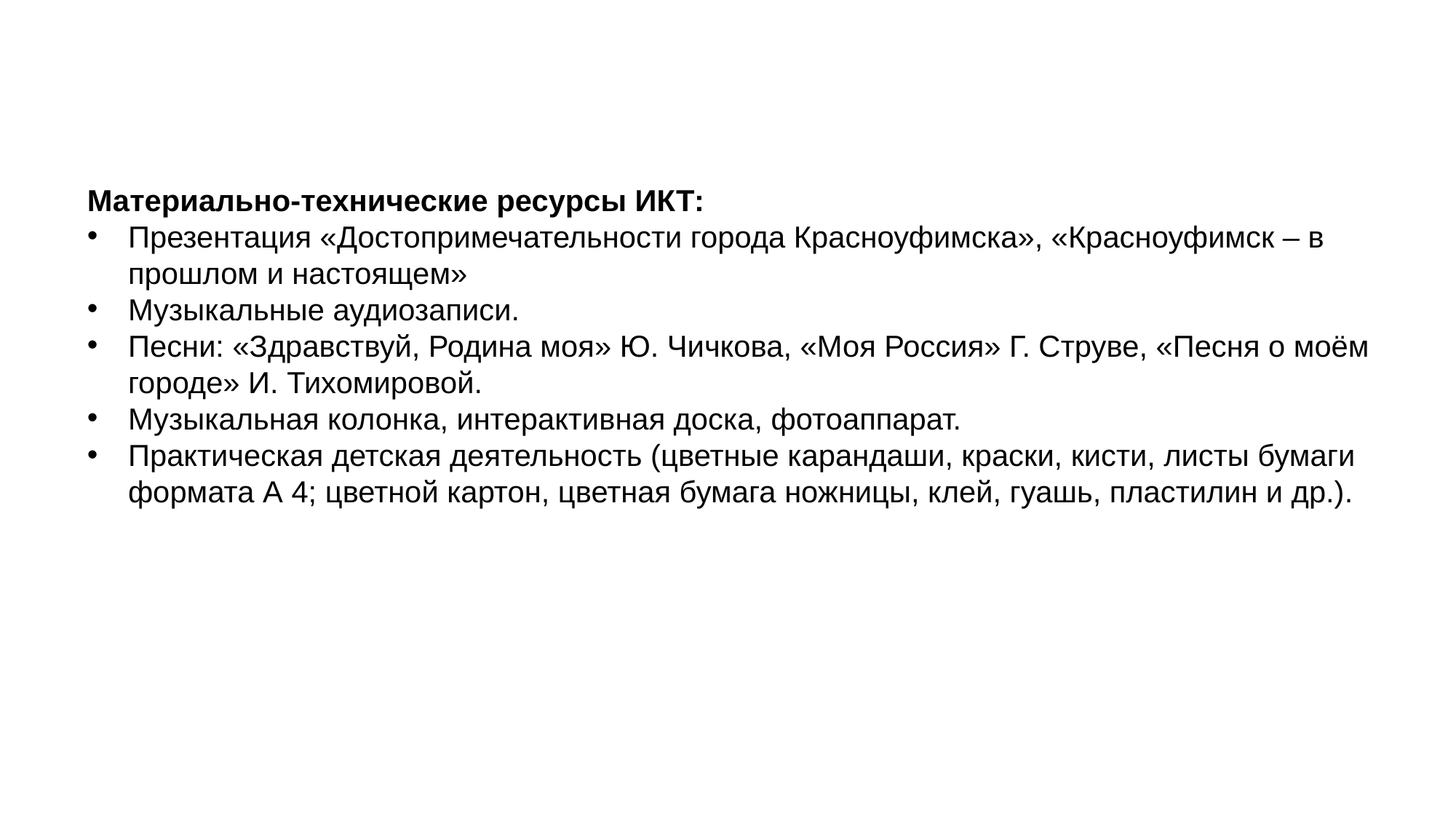

Материально-технические ресурсы ИКТ:
Презентация «Достопримечательности города Красноуфимска», «Красноуфимск – в прошлом и настоящем»
Музыкальные аудиозаписи.
Песни: «Здравствуй, Родина моя» Ю. Чичкова, «Моя Россия» Г. Струве, «Песня о моём городе» И. Тихомировой.
Музыкальная колонка, интерактивная доска, фотоаппарат.
Практическая детская деятельность (цветные карандаши, краски, кисти, листы бумаги формата А 4; цветной картон, цветная бумага ножницы, клей, гуашь, пластилин и др.).